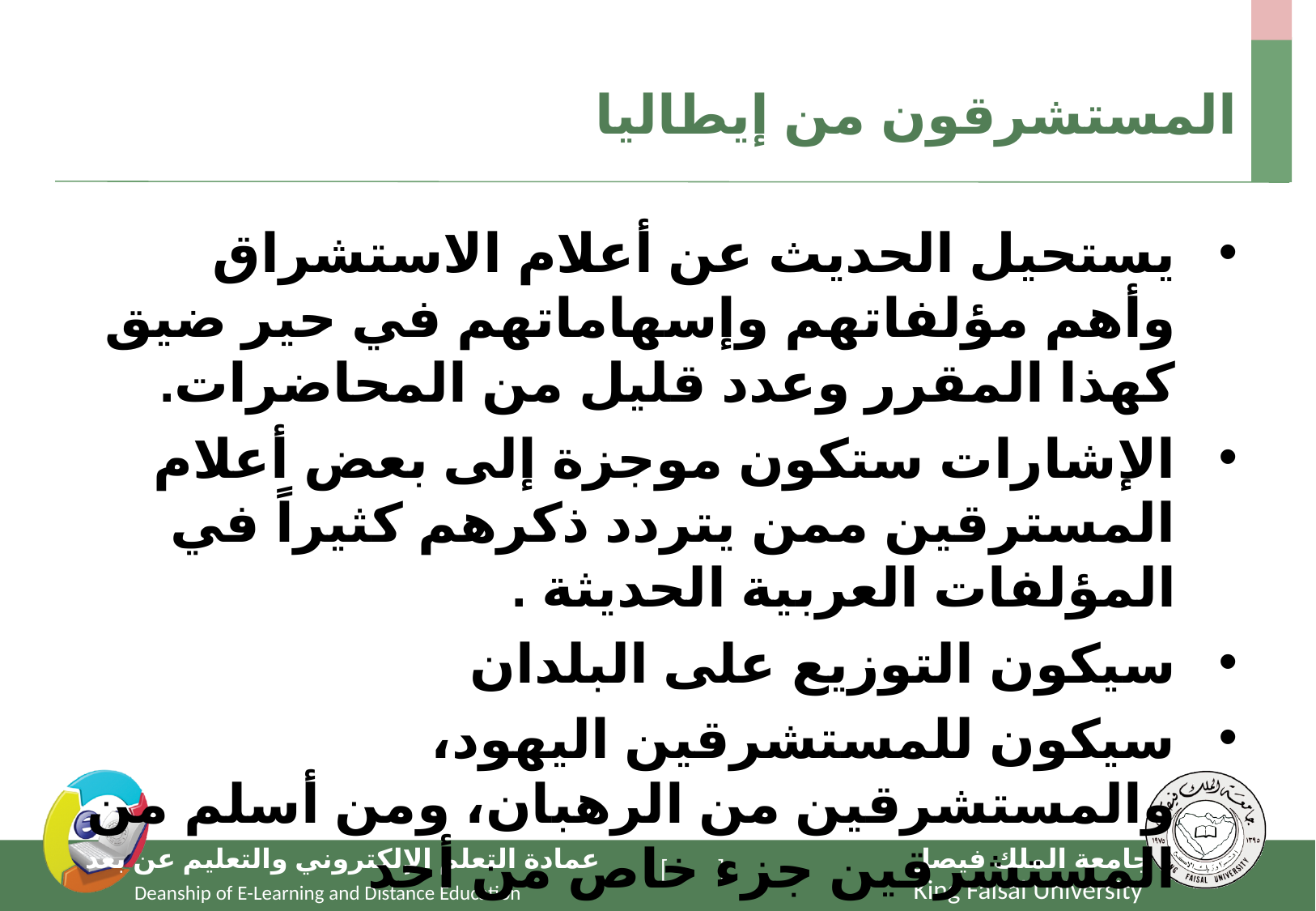

# المستشرقون من إيطاليا
يستحيل الحديث عن أعلام الاستشراق وأهم مؤلفاتهم وإسهاماتهم في حير ضيق كهذا المقرر وعدد قليل من المحاضرات.
الإشارات ستكون موجزة إلى بعض أعلام المسترقين ممن يتردد ذكرهم كثيراً في المؤلفات العربية الحديثة .
سيكون التوزيع على البلدان
سيكون للمستشرقين اليهود، والمستشرقين من الرهبان، ومن أسلم من المستشرقين جزء خاص من أحد المحاضرات